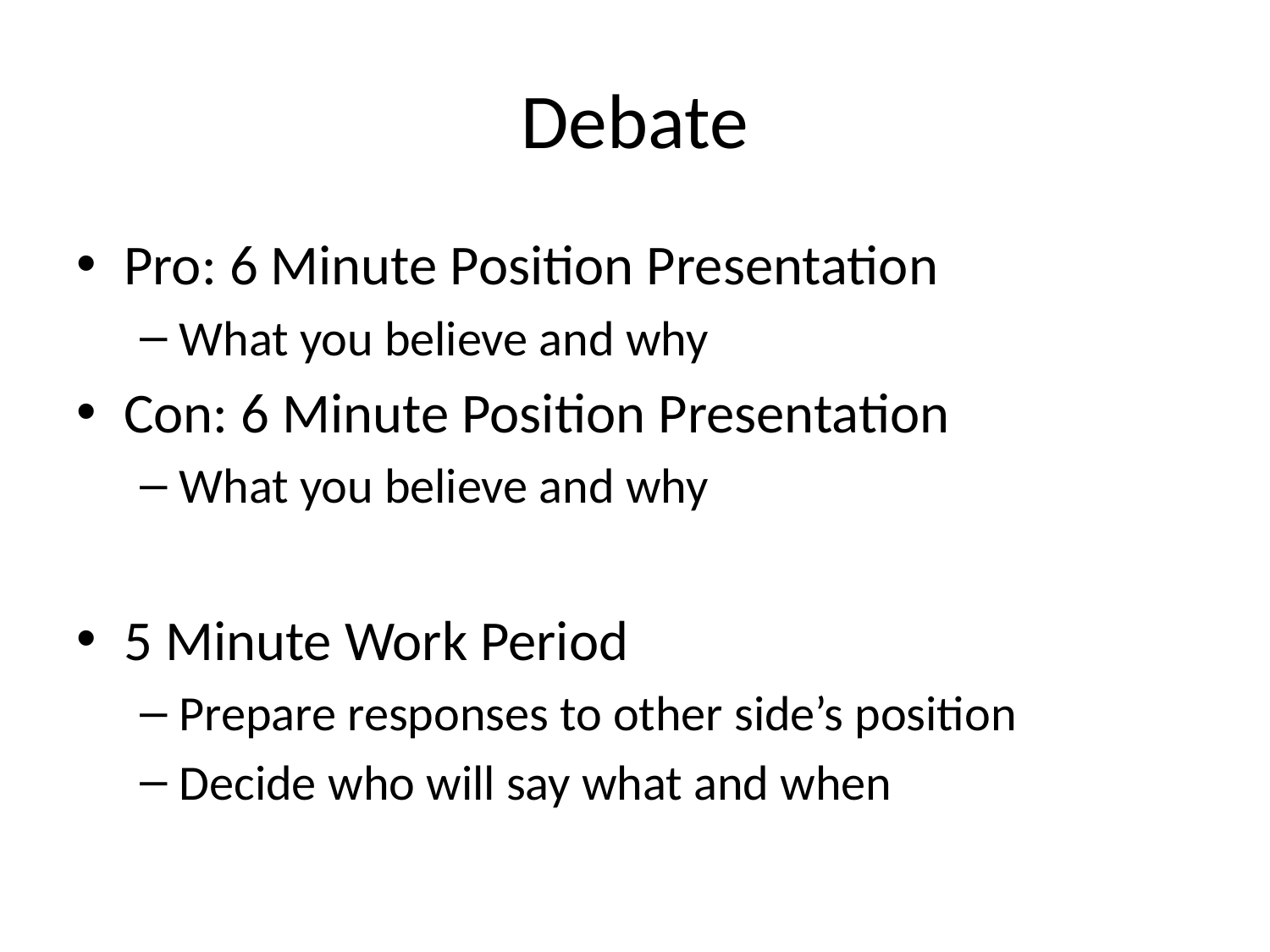

# Debate
Pro: 6 Minute Position Presentation
What you believe and why
Con: 6 Minute Position Presentation
What you believe and why

5 Minute Work Period
Prepare responses to other side’s position
Decide who will say what and when